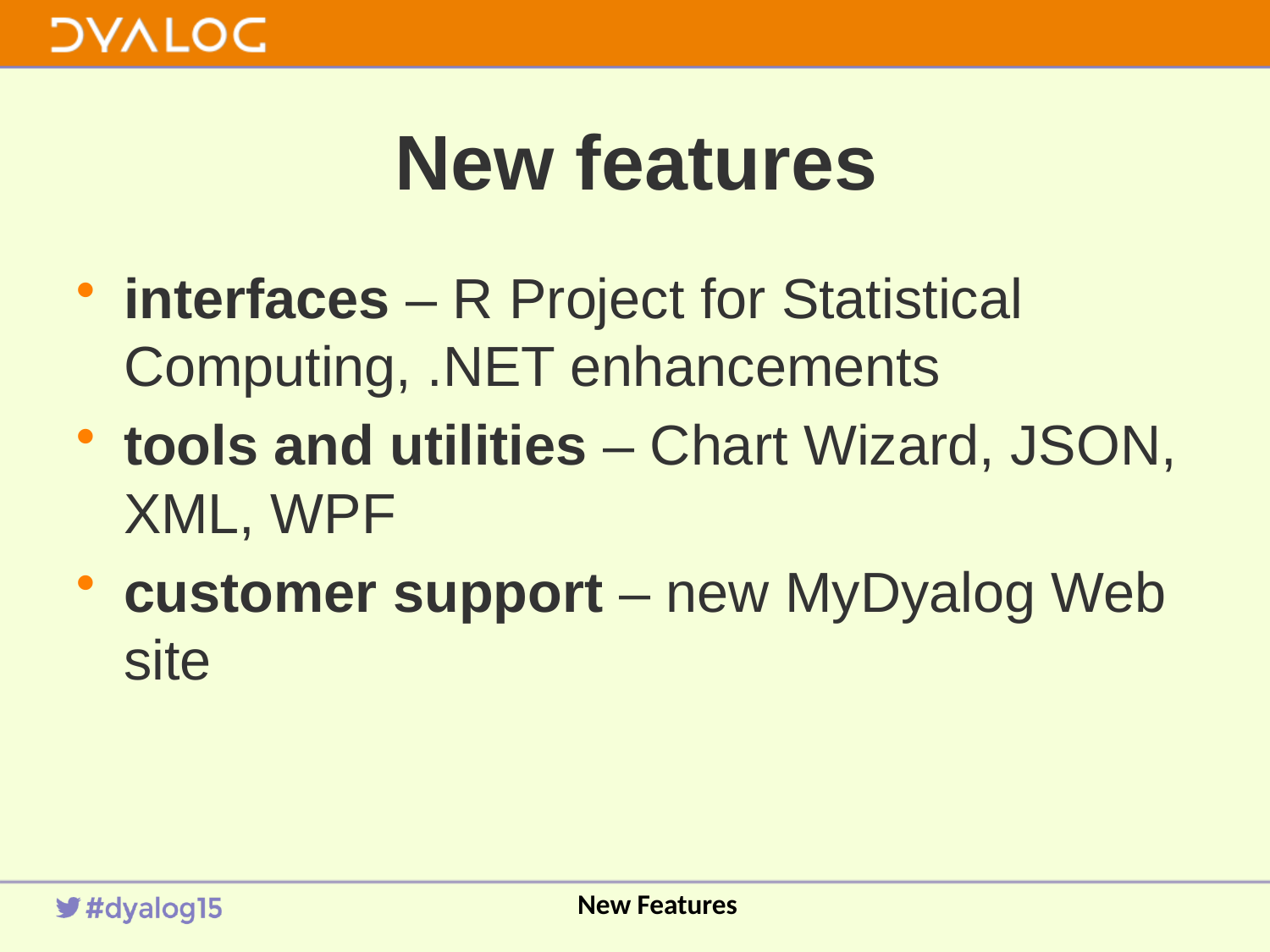

# New features
interfaces – R Project for Statistical Computing, .NET enhancements
tools and utilities – Chart Wizard, JSON, XML, WPF
customer support – new MyDyalog Web site

New Features